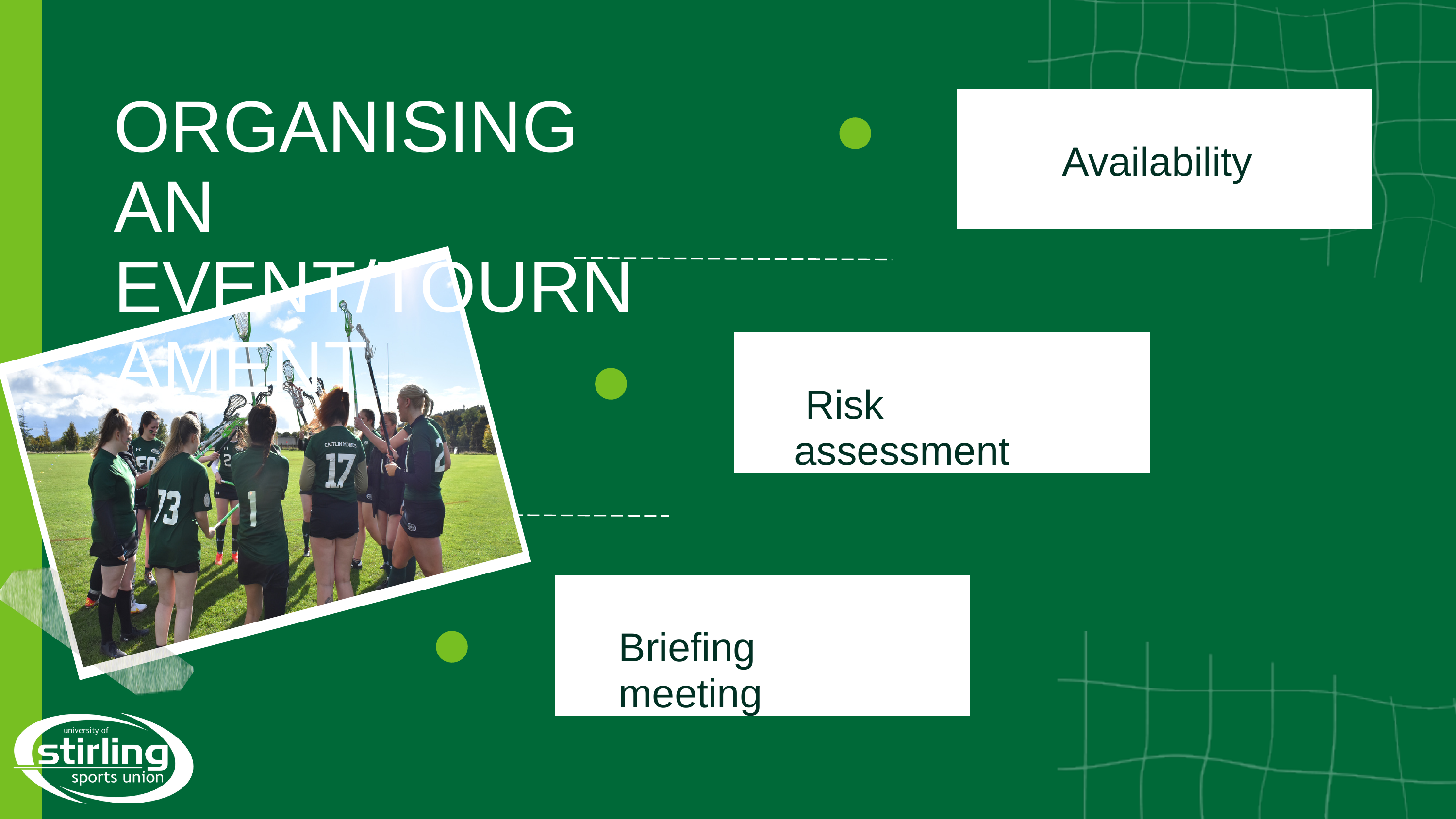

ORGANISING AN EVENT/TOURNAMENT

Availability

 Risk assessment

Briefing meeting